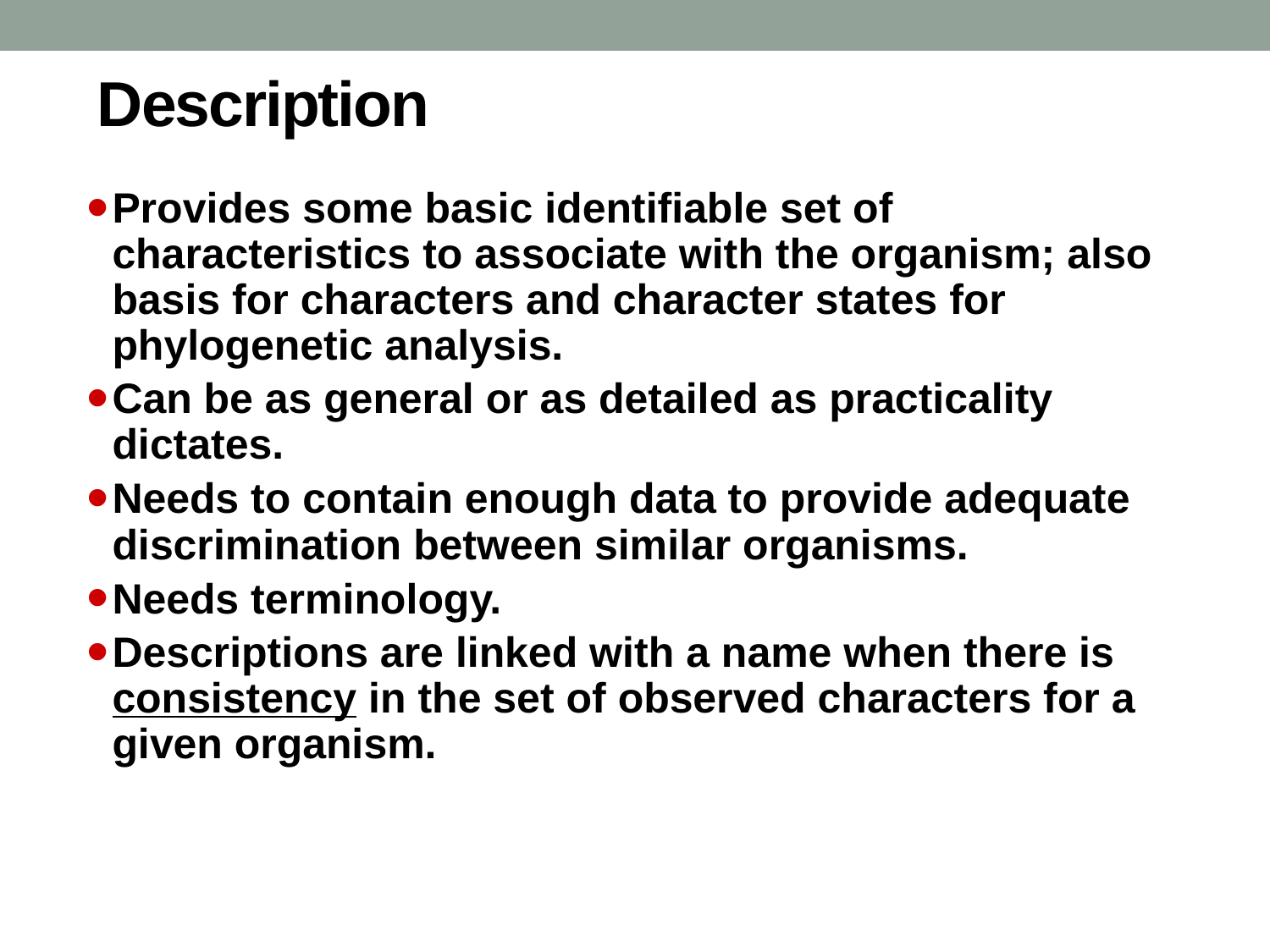

# Description
Provides some basic identifiable set of characteristics to associate with the organism; also basis for characters and character states for phylogenetic analysis.
Can be as general or as detailed as practicality dictates.
Needs to contain enough data to provide adequate discrimination between similar organisms.
Needs terminology.
Descriptions are linked with a name when there is consistency in the set of observed characters for a given organism.